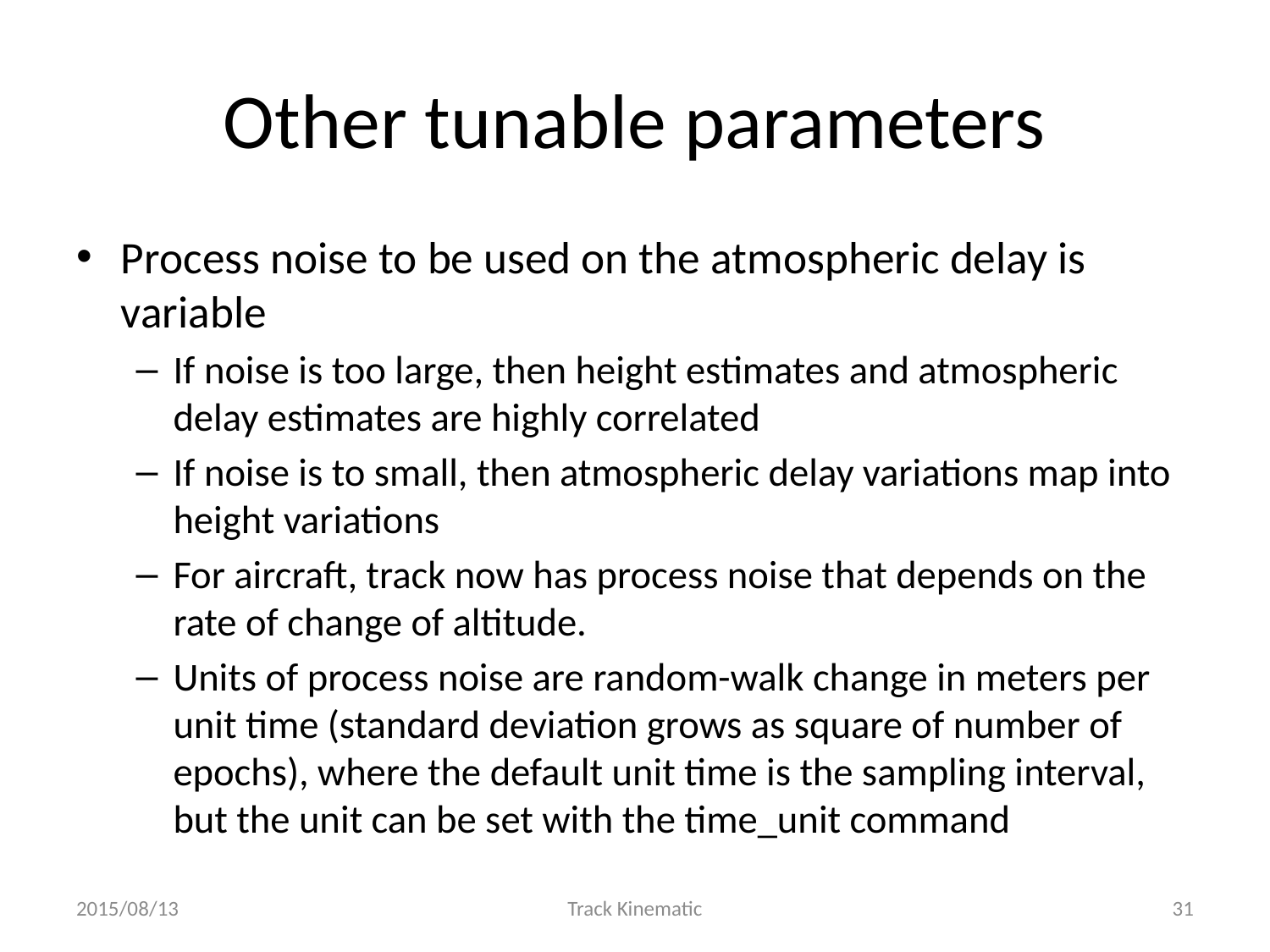

# Other tunable parameters
Process noise to be used on the atmospheric delay is variable
If noise is too large, then height estimates and atmospheric delay estimates are highly correlated
If noise is to small, then atmospheric delay variations map into height variations
For aircraft, track now has process noise that depends on the rate of change of altitude.
Units of process noise are random-walk change in meters per unit time (standard deviation grows as square of number of epochs), where the default unit time is the sampling interval, but the unit can be set with the time_unit command
2015/08/13
Track Kinematic
31